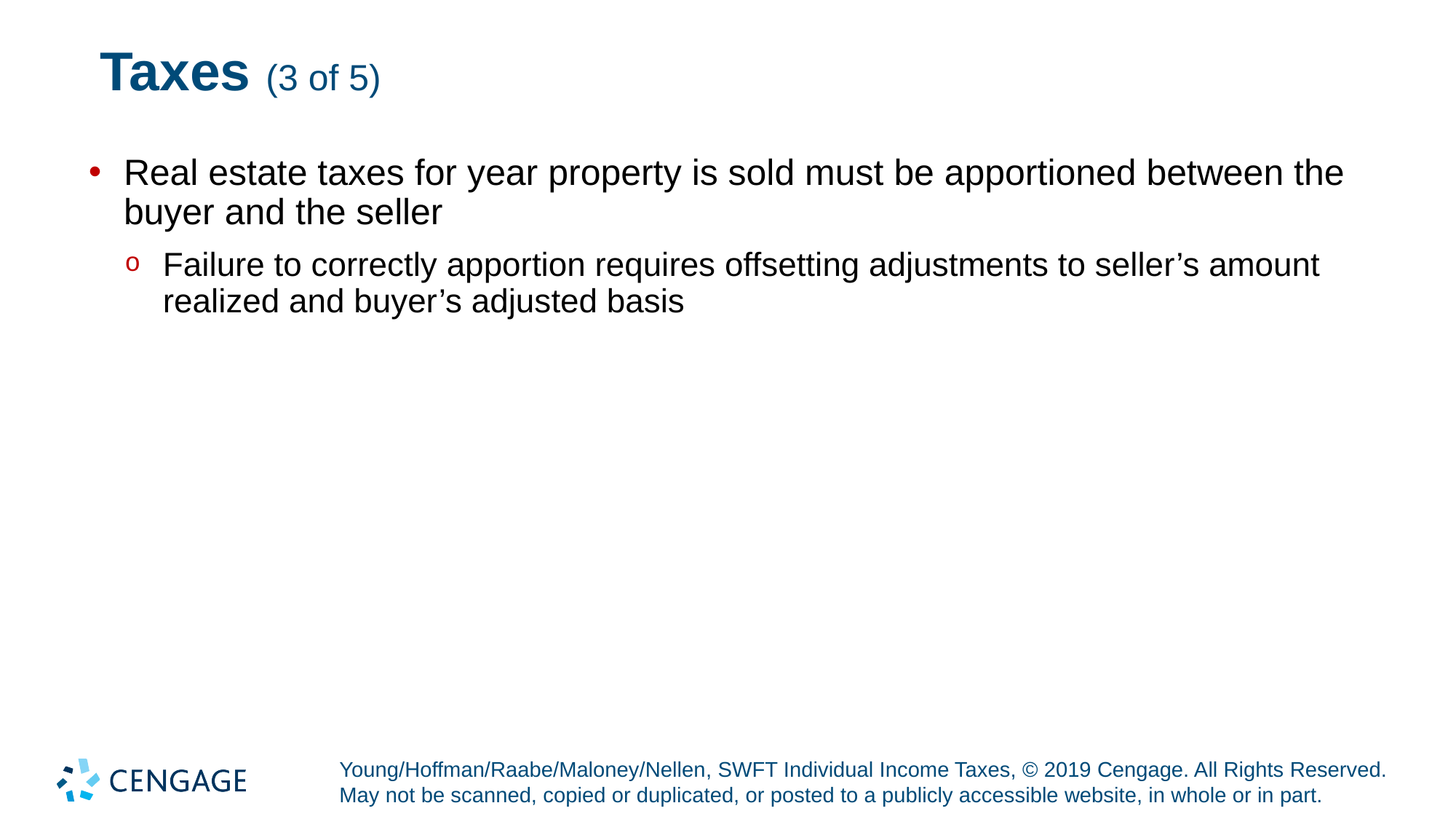

# Taxes (3 of 5)
Real estate taxes for year property is sold must be apportioned between the buyer and the seller
Failure to correctly apportion requires offsetting adjustments to seller’s amount realized and buyer’s adjusted basis